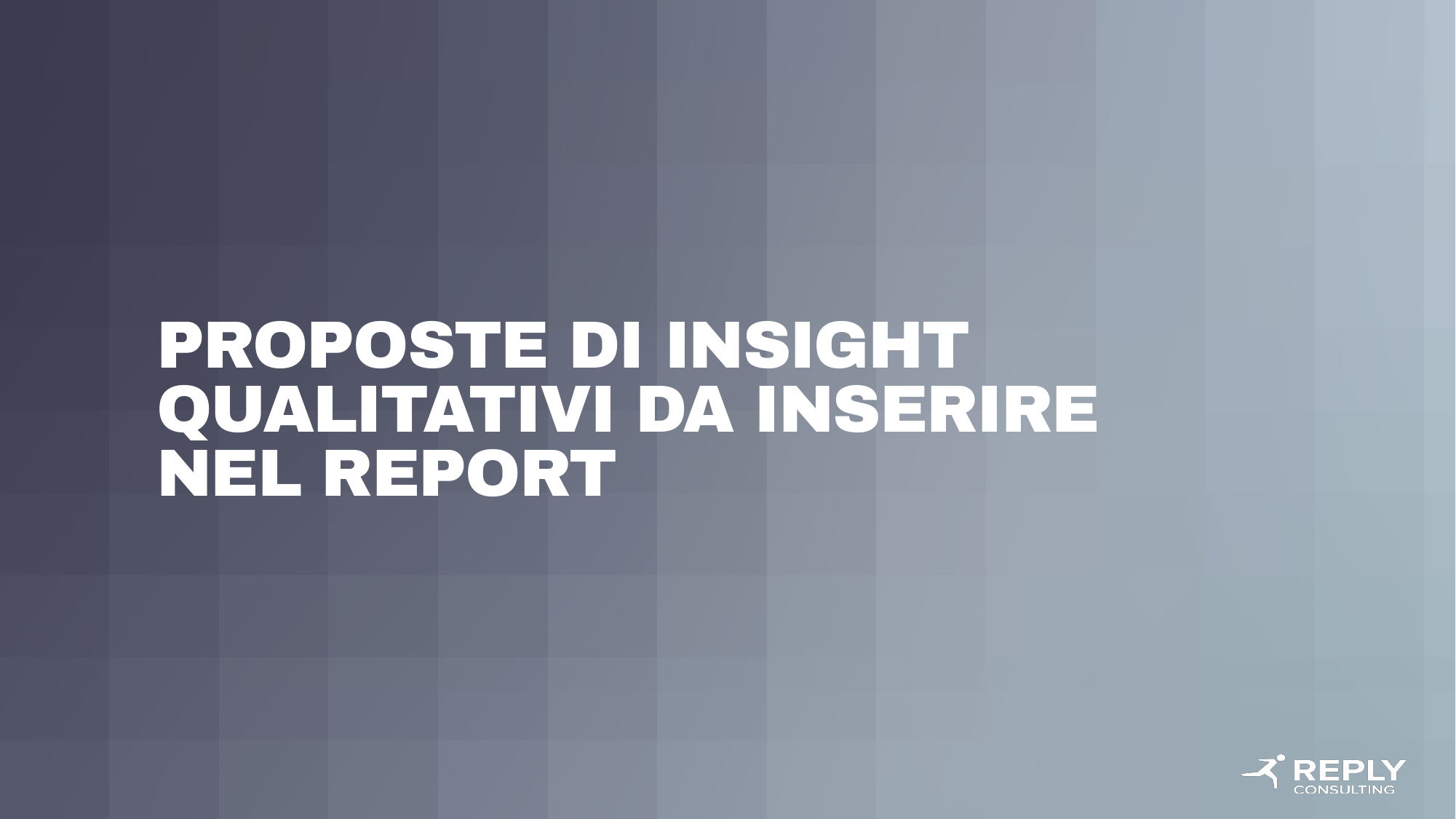

PROPOSTE DI INSIGHT QUALITATIVI DA INSERIRE NEL REPORT